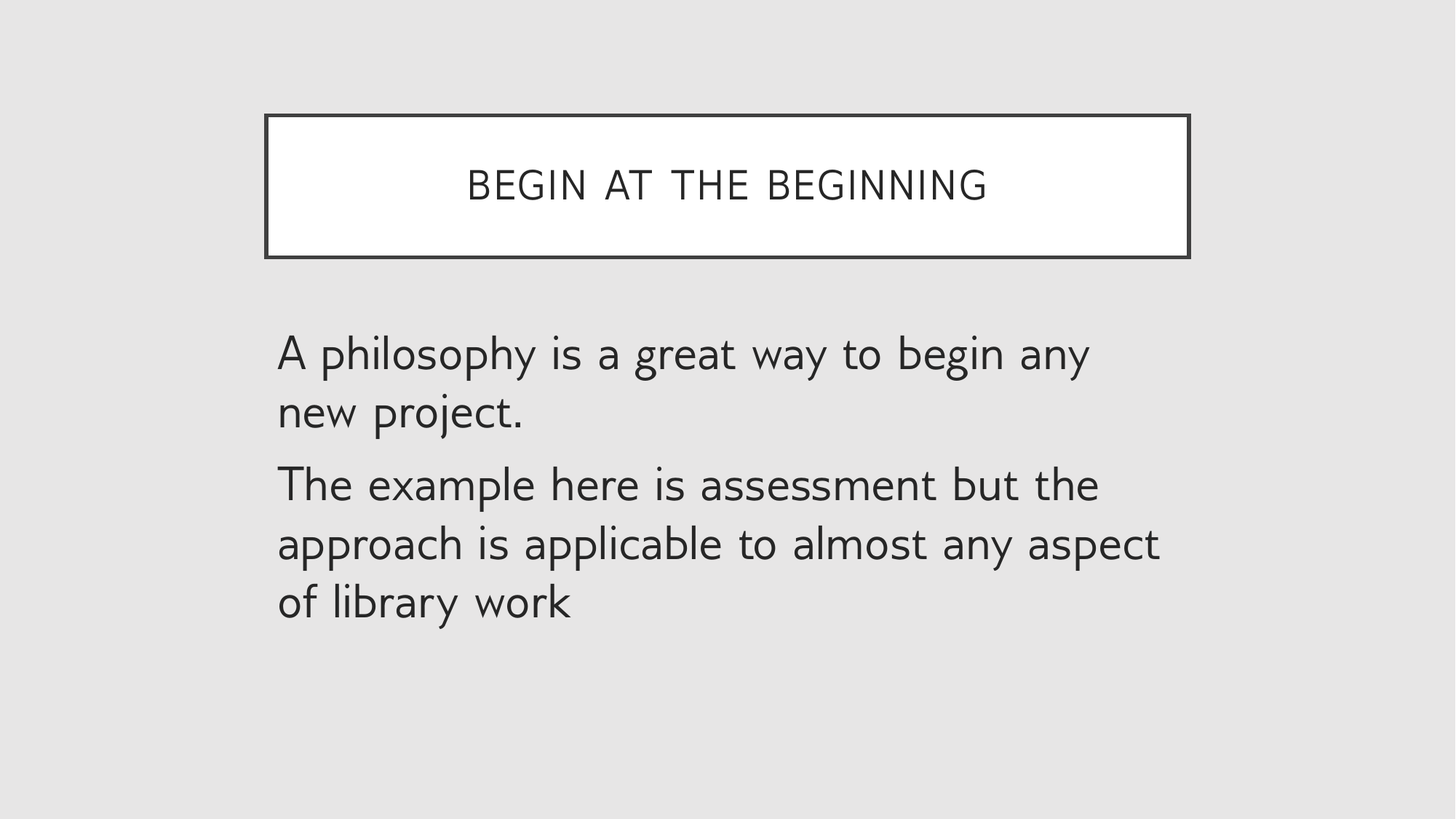

# Begin at the beginning
A philosophy is a great way to begin any new project.
The example here is assessment but the approach is applicable to almost any aspect of library work